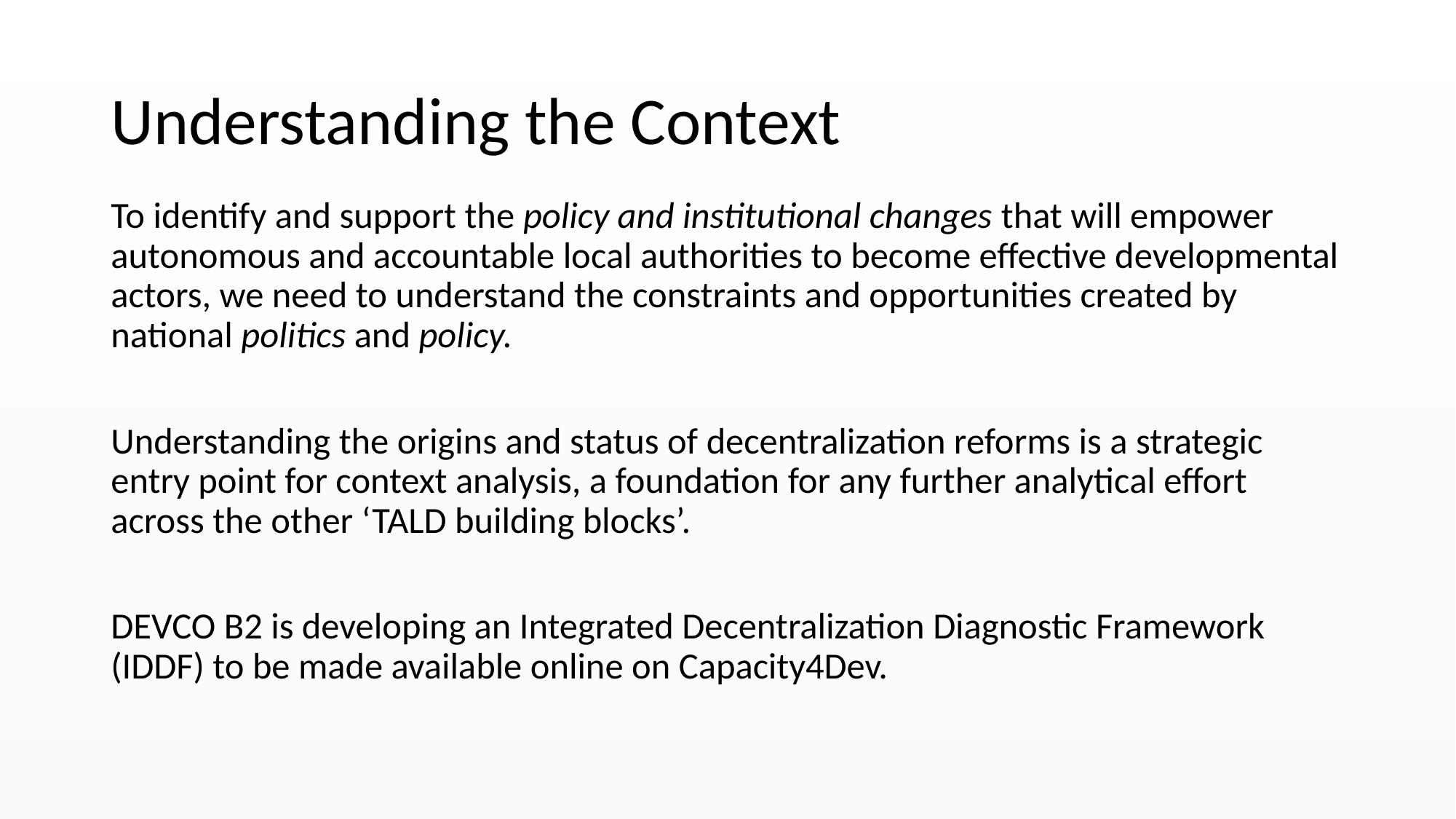

# Understanding the Context
To identify and support the policy and institutional changes that will empower autonomous and accountable local authorities to become effective developmental actors, we need to understand the constraints and opportunities created by national politics and policy.

Understanding the origins and status of decentralization reforms is a strategic entry point for context analysis, a foundation for any further analytical effort across the other ‘TALD building blocks’.

DEVCO B2 is developing an Integrated Decentralization Diagnostic Framework (IDDF) to be made available online on Capacity4Dev.